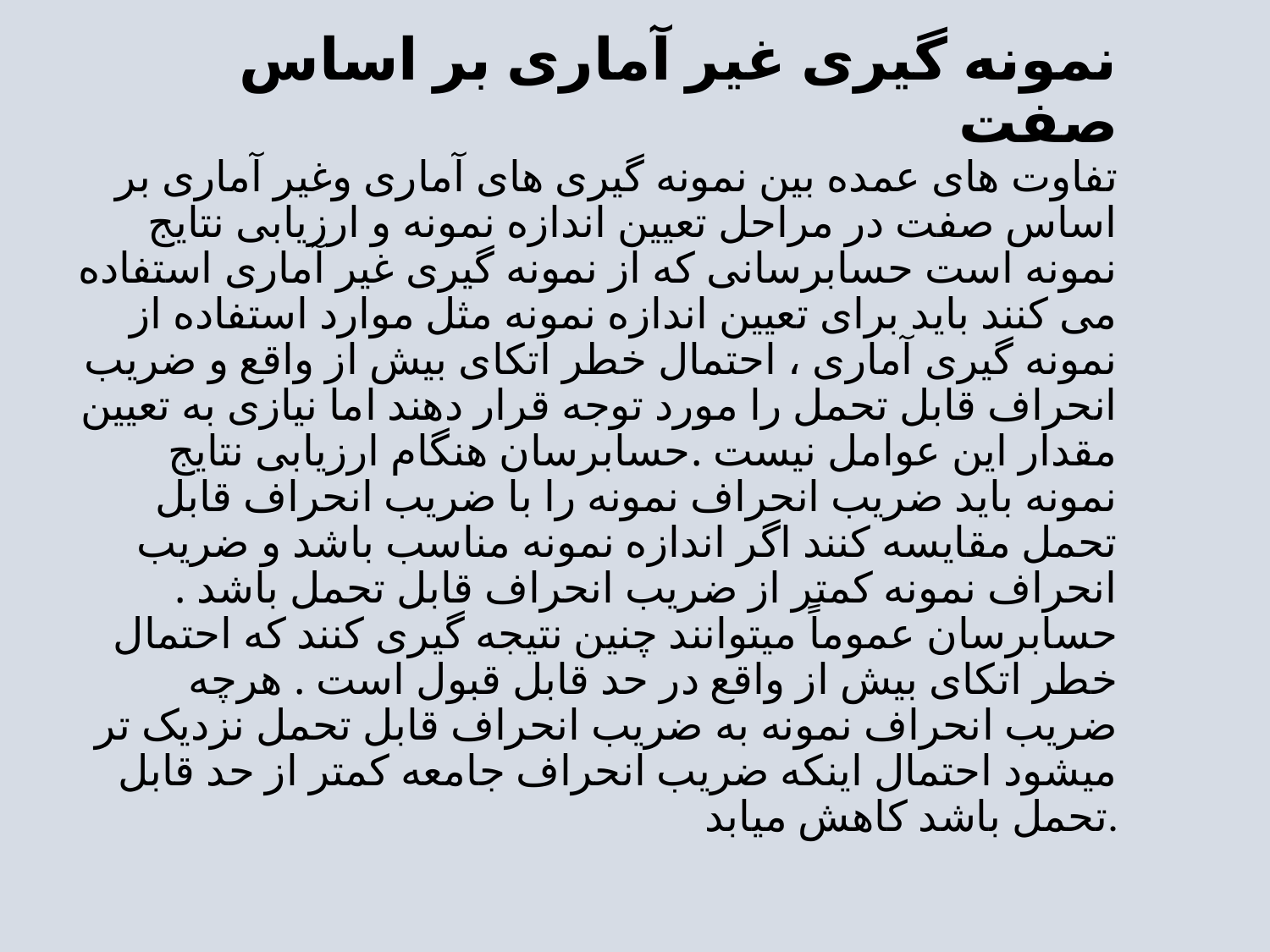

# نمونه گیری غیر آماری بر اساس صفت تفاوت های عمده بین نمونه گیری های آماری وغیر آماری بر اساس صفت در مراحل تعیین اندازه نمونه و ارزیابی نتایج نمونه است حسابرسانی که از نمونه گیری غیر آماری استفاده می کنند باید برای تعیین اندازه نمونه مثل موارد استفاده از نمونه گیری آماری ، احتمال خطر اتکای بیش از واقع و ضریب انحراف قابل تحمل را مورد توجه قرار دهند اما نیازی به تعیین مقدار این عوامل نیست .حسابرسان هنگام ارزیابی نتایج نمونه باید ضریب انحراف نمونه را با ضریب انحراف قابل تحمل مقایسه کنند اگر اندازه نمونه مناسب باشد و ضریب انحراف نمونه کمتر از ضریب انحراف قابل تحمل باشد . حسابرسان عموماً میتوانند چنین نتیجه گیری کنند که احتمال خطر اتکای بیش از واقع در حد قابل قبول است . هرچه ضریب انحراف نمونه به ضریب انحراف قابل تحمل نزدیک تر میشود احتمال اینکه ضریب انحراف جامعه کمتر از حد قابل تحمل باشد کاهش میابد.